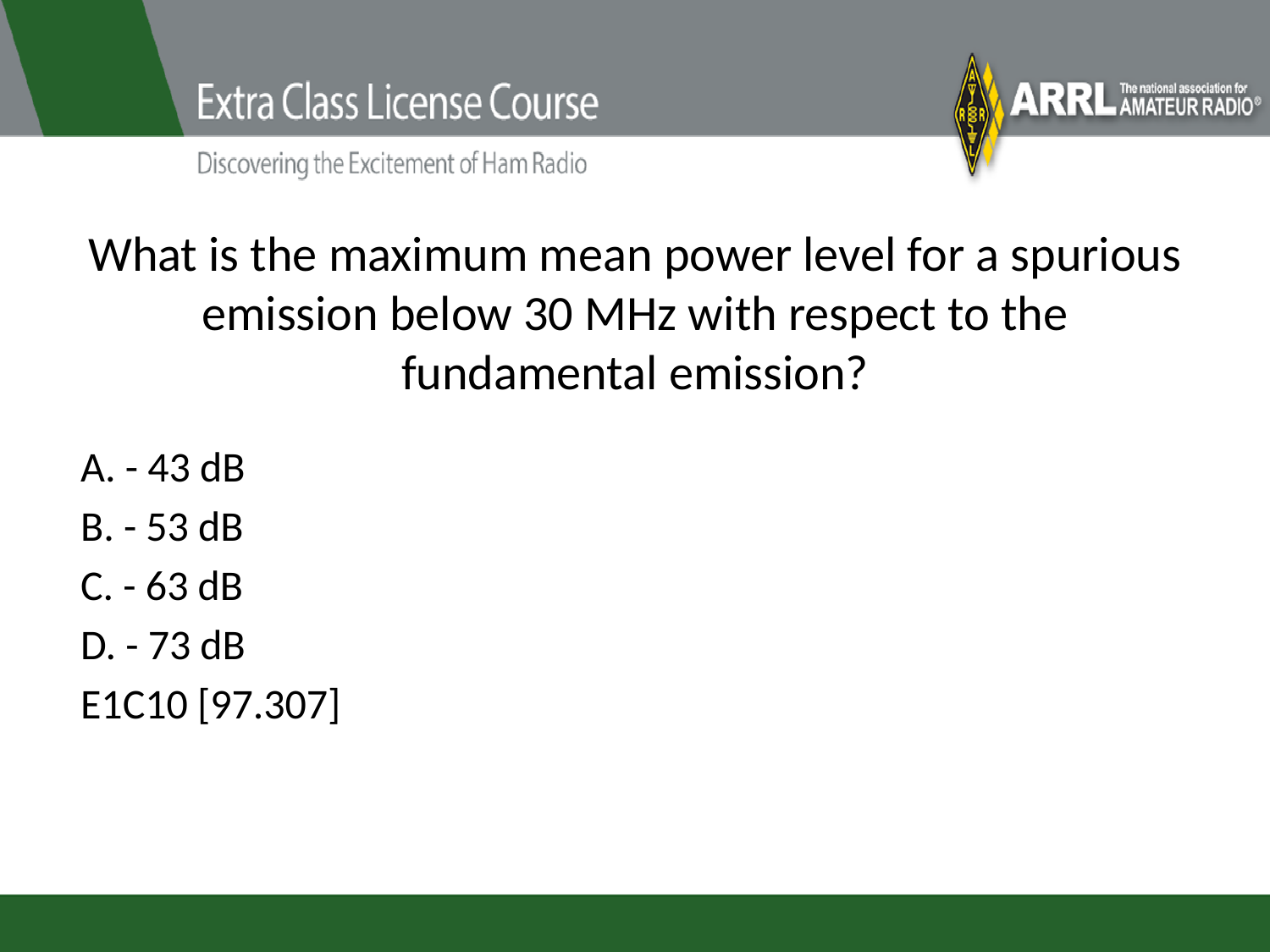

# What is the maximum mean power level for a spurious emission below 30 MHz with respect to the fundamental emission?
A. - 43 dB
B. - 53 dB
C. - 63 dB
D. - 73 dB
E1C10 [97.307]